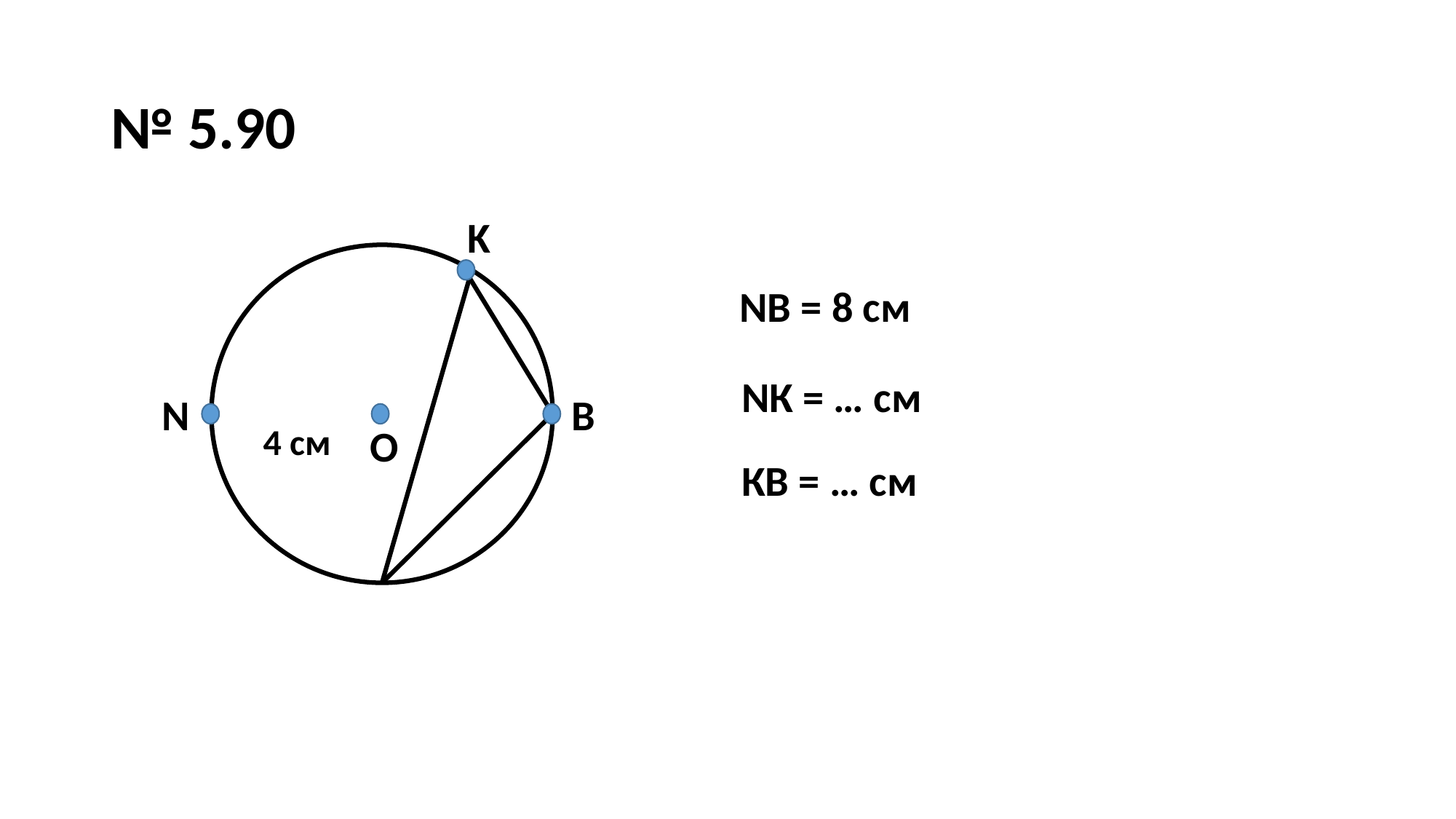

# № 5.90
K

NB = 8 см
NК = … см
N
B

4 см
O
КB = … см